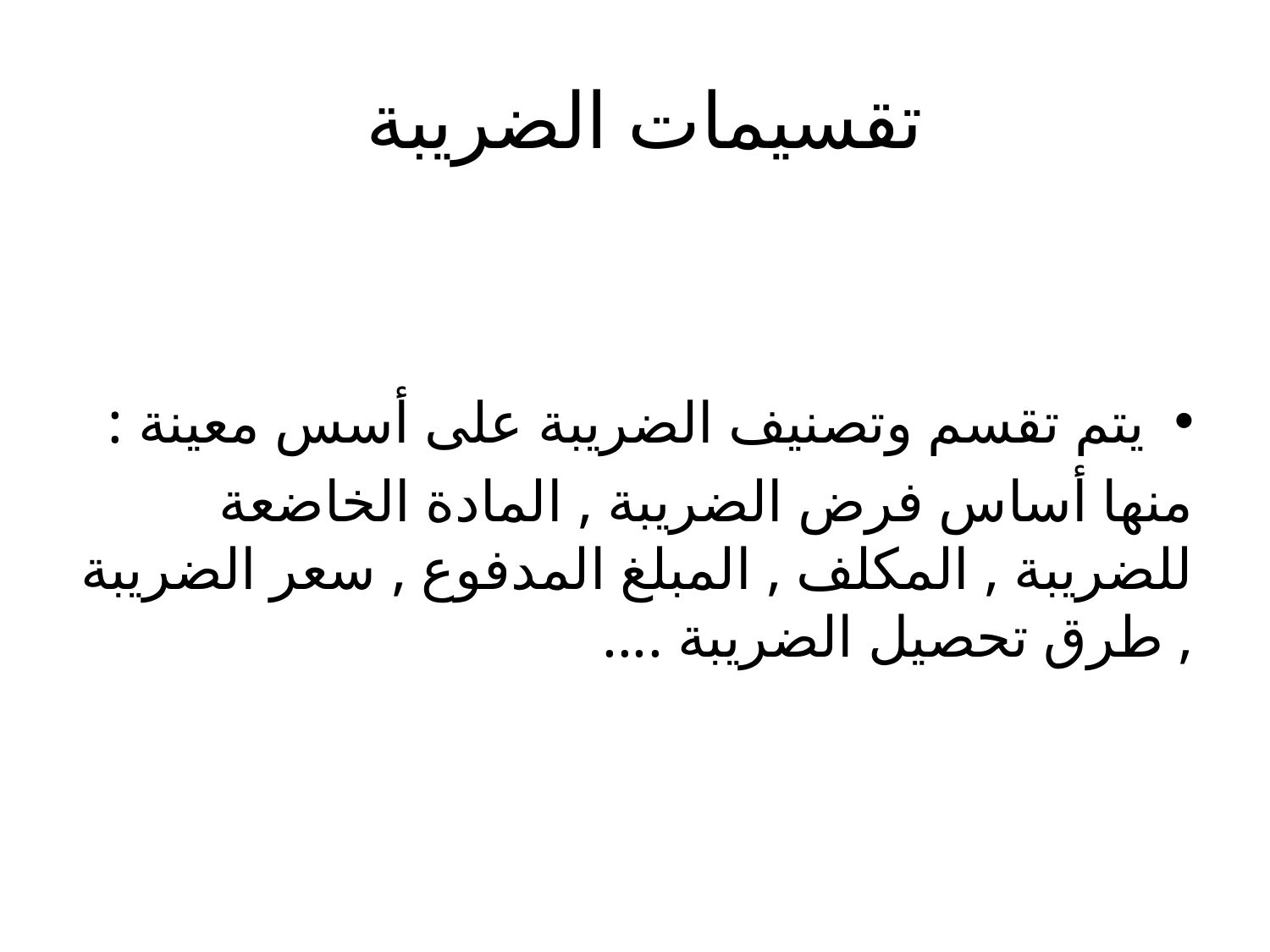

# تقسيمات الضريبة

يتم تقسم وتصنيف الضريبة على أسس معينة :
منها أساس فرض الضريبة , المادة الخاضعة للضريبة , المكلف , المبلغ المدفوع , سعر الضريبة , طرق تحصيل الضريبة ....